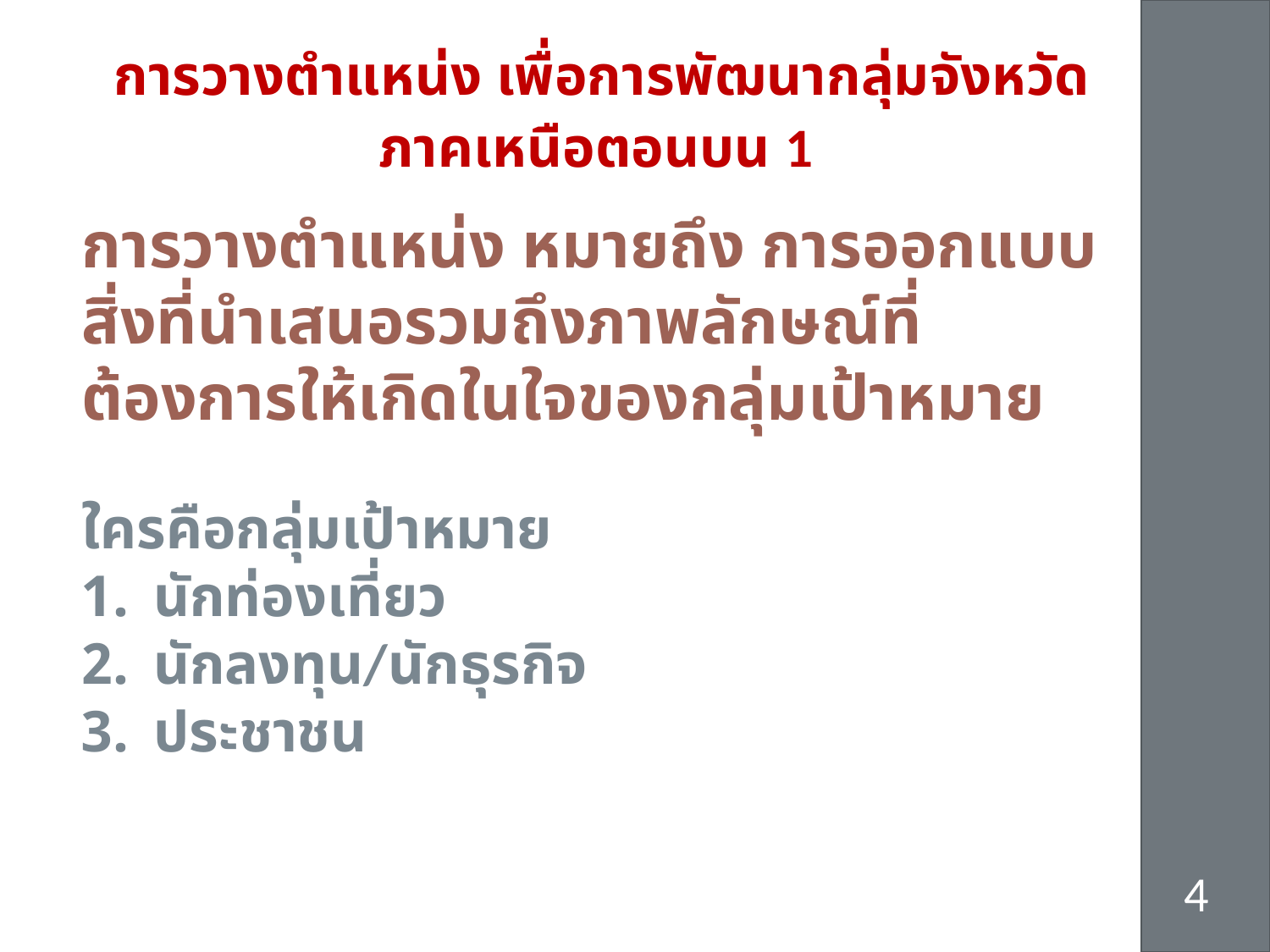

# การวางตำแหน่ง เพื่อการพัฒนากลุ่มจังหวัดภาคเหนือตอนบน 1
การวางตำแหน่ง หมายถึง การออกแบบสิ่งที่นำเสนอรวมถึงภาพลักษณ์ที่ต้องการให้เกิดในใจของกลุ่มเป้าหมาย

ใครคือกลุ่มเป้าหมาย
นักท่องเที่ยว
นักลงทุน/นักธุรกิจ
ประชาชน
4
ร่ายยุทธศาสตร์การพัฒนากลุ่มจังหวัดภาคเหนือตอนบน ๑ (๒๕๕๗-๒๕๖๐)
4